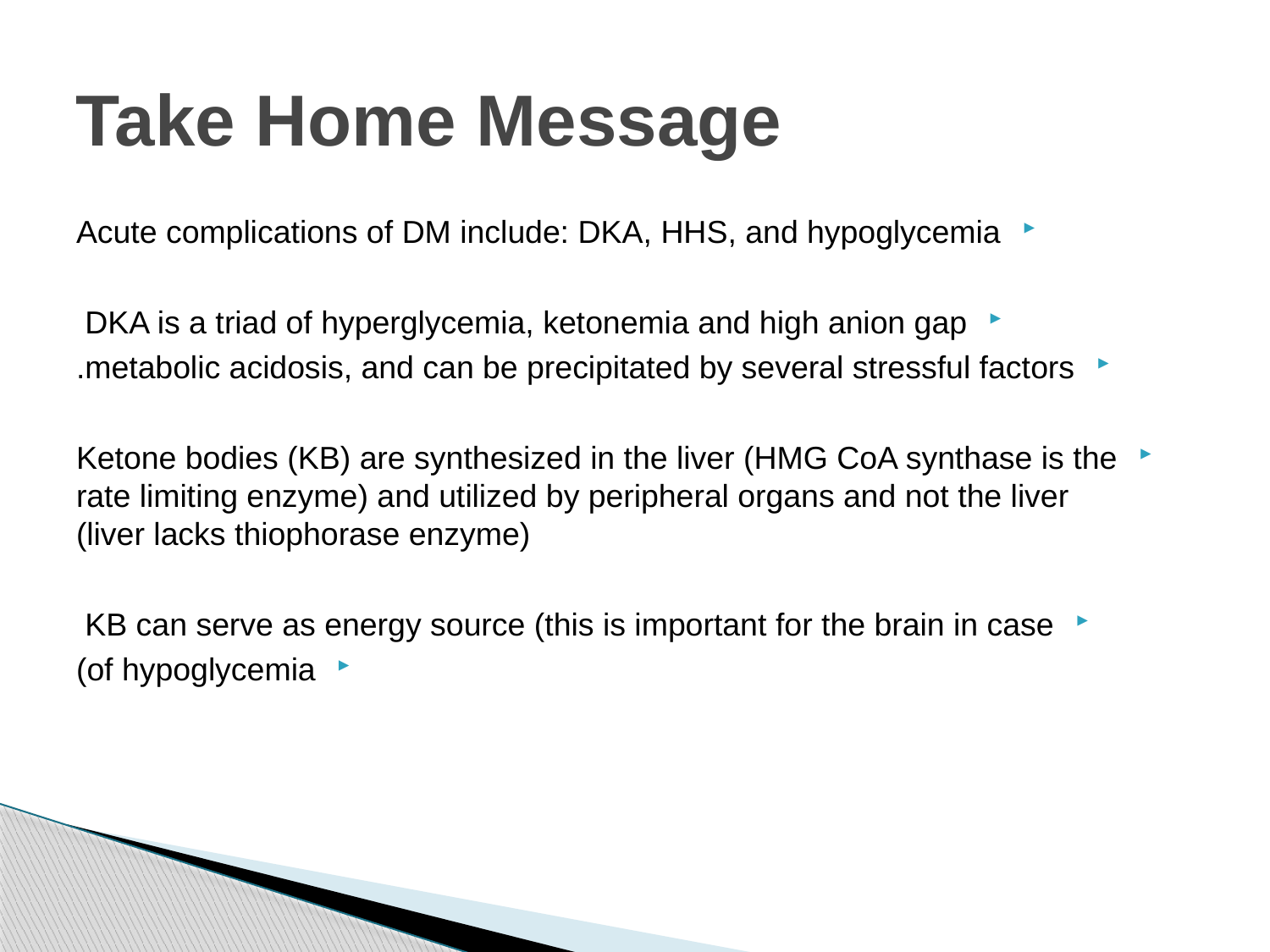

# Take Home Message
Acute complications of DM include: DKA, HHS, and hypoglycemia

DKA is a triad of hyperglycemia, ketonemia and high anion gap
metabolic acidosis, and can be precipitated by several stressful factors.

Ketone bodies (KB) are synthesized in the liver (HMG CoA synthase is the rate limiting enzyme) and utilized by peripheral organs and not the liver (liver lacks thiophorase enzyme)

KB can serve as energy source (this is important for the brain in case
of hypoglycemia)